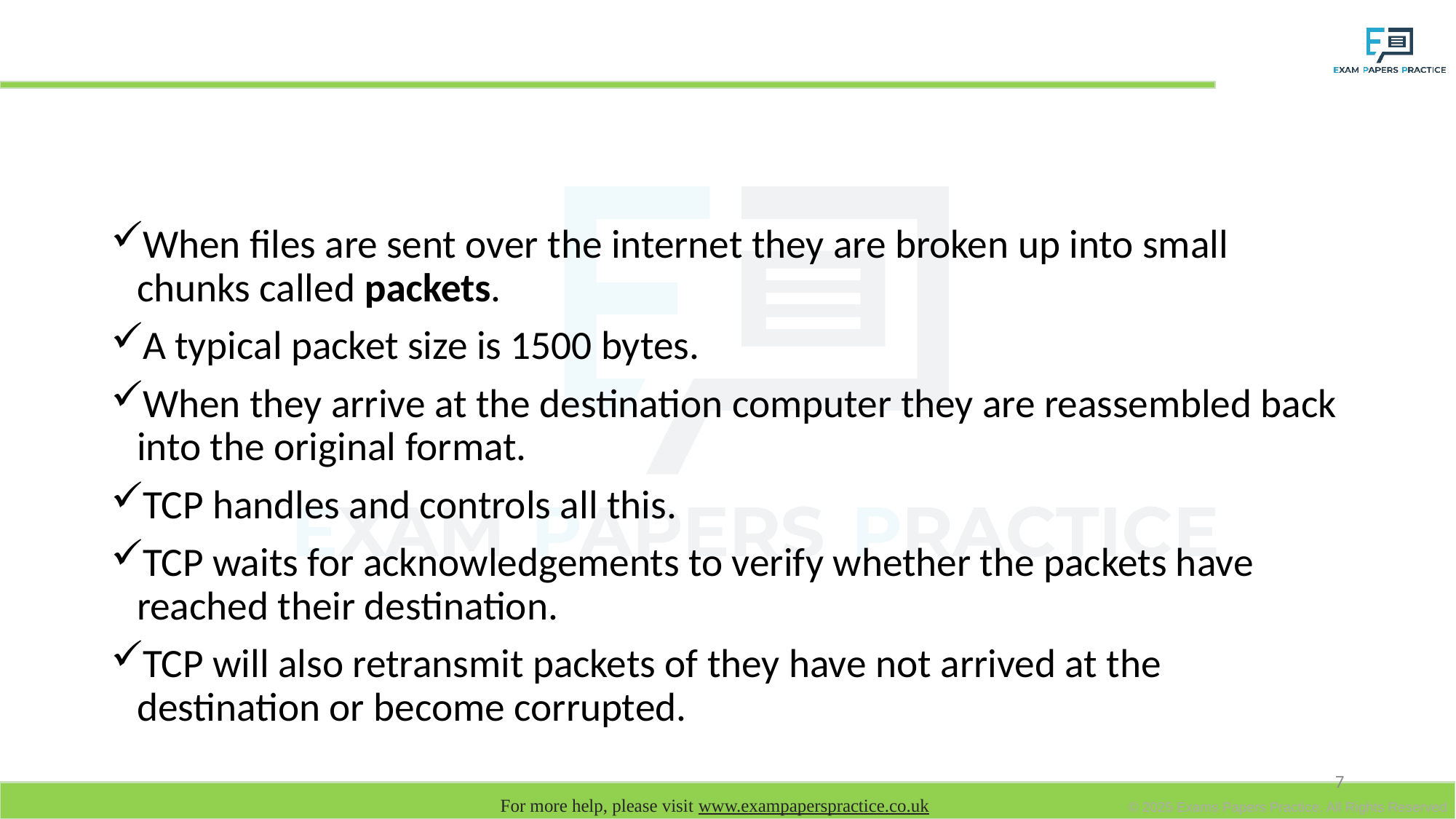

# TCP – Transport control protocol
When files are sent over the internet they are broken up into small chunks called packets.
A typical packet size is 1500 bytes.
When they arrive at the destination computer they are reassembled back into the original format.
TCP handles and controls all this.
TCP waits for acknowledgements to verify whether the packets have reached their destination.
TCP will also retransmit packets of they have not arrived at the destination or become corrupted.
7